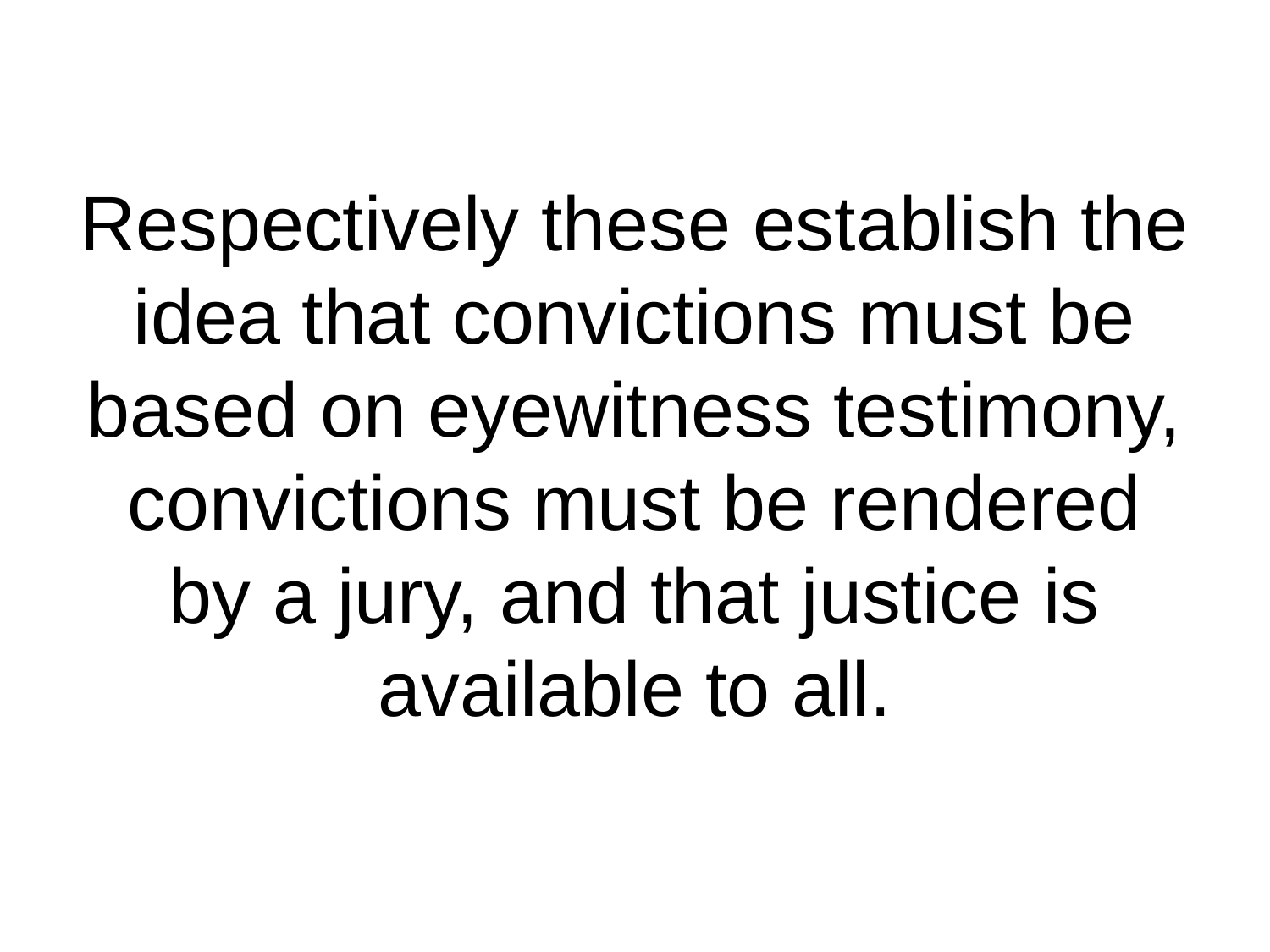

# Respectively these establish the idea that convictions must be based on eyewitness testimony, convictions must be rendered by a jury, and that justice is available to all.